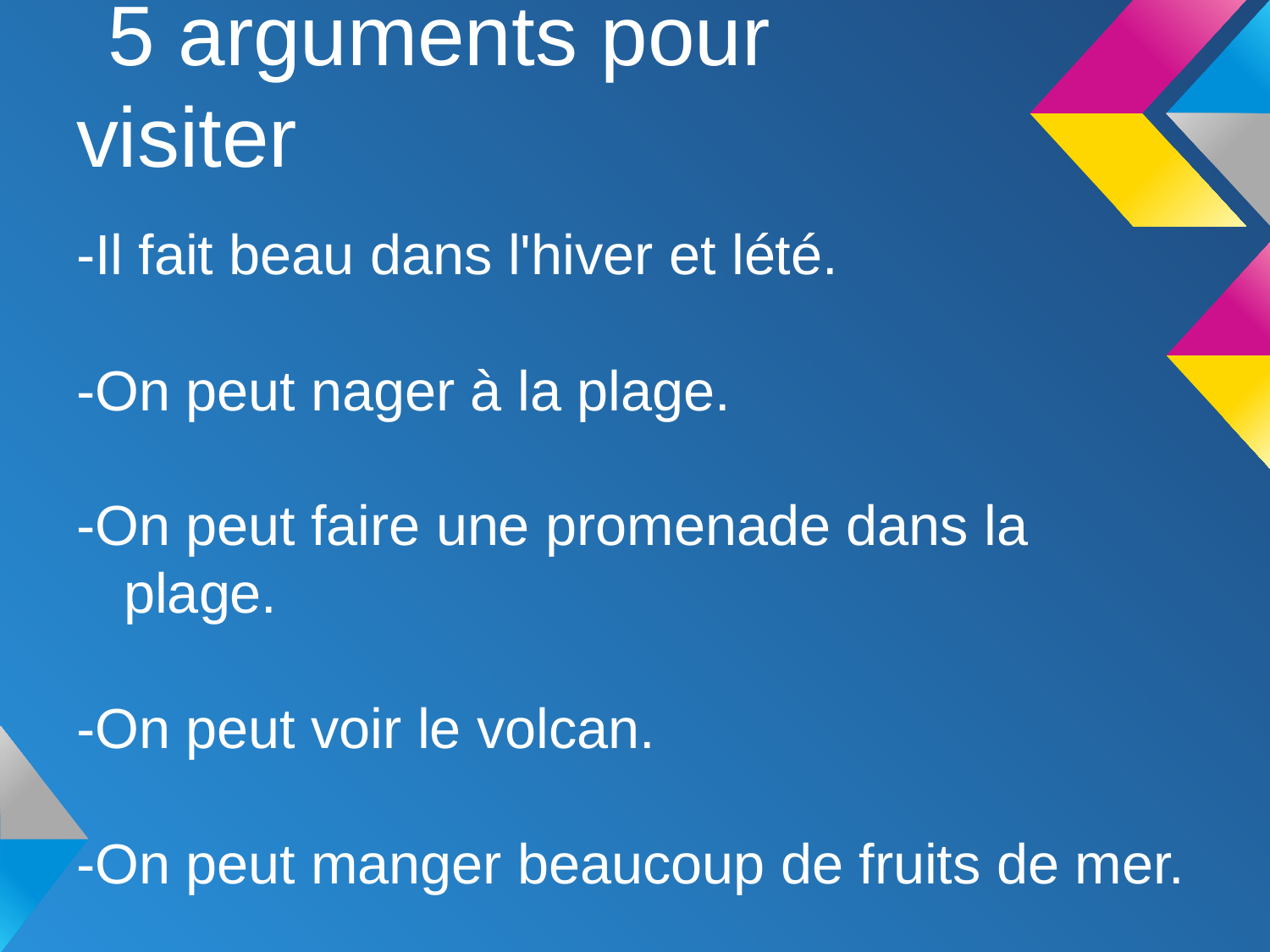

# 5 arguments pour visiter
-Il fait beau dans l'hiver et lété.

-On peut nager à la plage.

-On peut faire une promenade dans la plage.

-On peut voir le volcan.

-On peut manger beaucoup de fruits de mer.